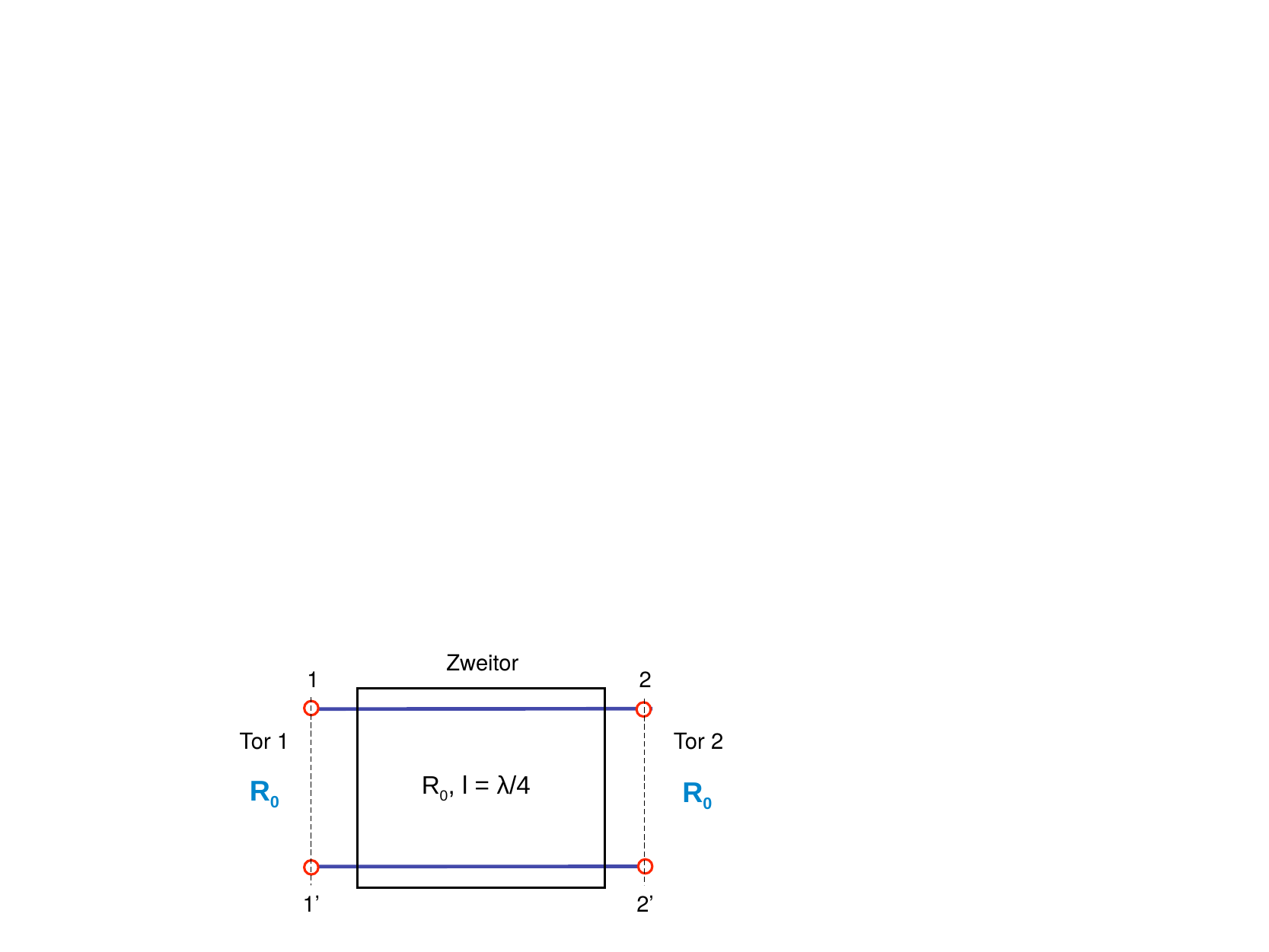

Zweitor
1
2

Tor 1
Tor 2
R0, l = λ/4
R0
R0

1’
2’